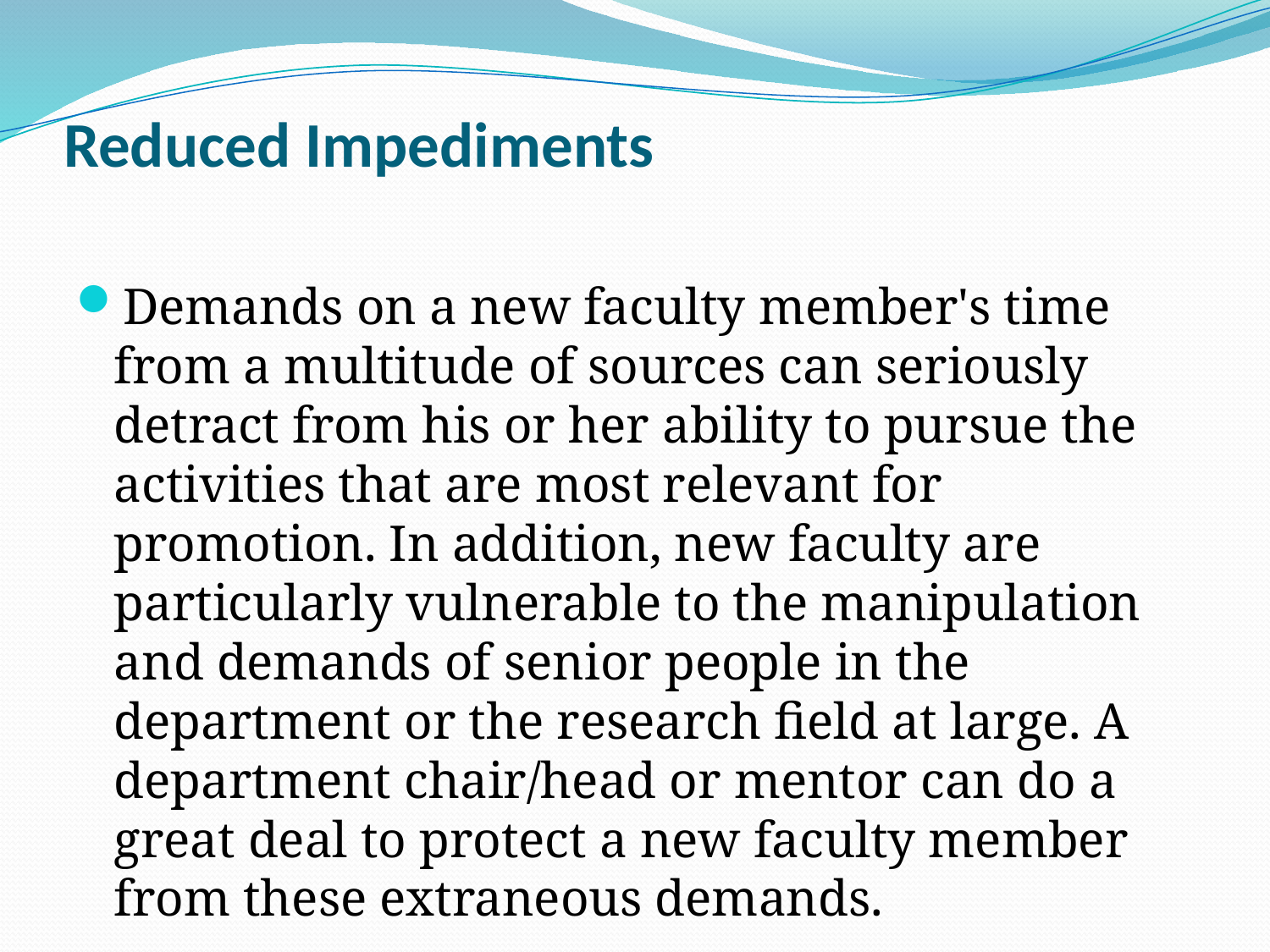

# Reduced Impediments
Demands on a new faculty member's time from a multitude of sources can seriously detract from his or her ability to pursue the activities that are most relevant for promotion. In addition, new faculty are particularly vulnerable to the manipulation and demands of senior people in the department or the research field at large. A department chair/head or mentor can do a great deal to protect a new faculty member from these extraneous demands.